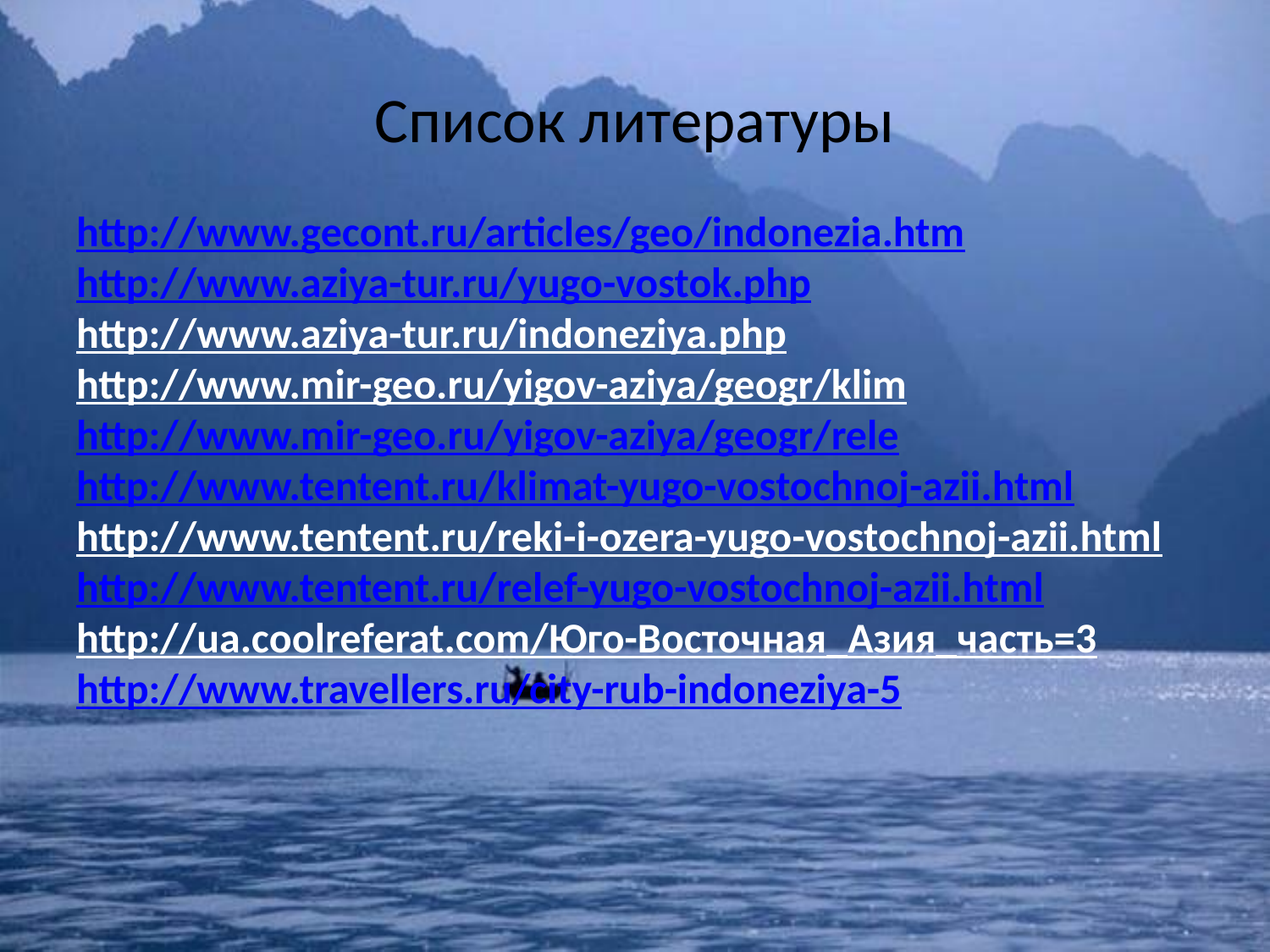

# Список литературы
http://www.gecont.ru/articles/geo/indonezia.htm
http://www.aziya-tur.ru/yugo-vostok.php
http://www.aziya-tur.ru/indoneziya.php
http://www.mir-geo.ru/yigov-aziya/geogr/klim
http://www.mir-geo.ru/yigov-aziya/geogr/rele
http://www.tentent.ru/klimat-yugo-vostochnoj-azii.html
http://www.tentent.ru/reki-i-ozera-yugo-vostochnoj-azii.html
http://www.tentent.ru/relef-yugo-vostochnoj-azii.html
http://ua.coolreferat.com/Юго-Восточная_Азия_часть=3
http://www.travellers.ru/city-rub-indoneziya-5